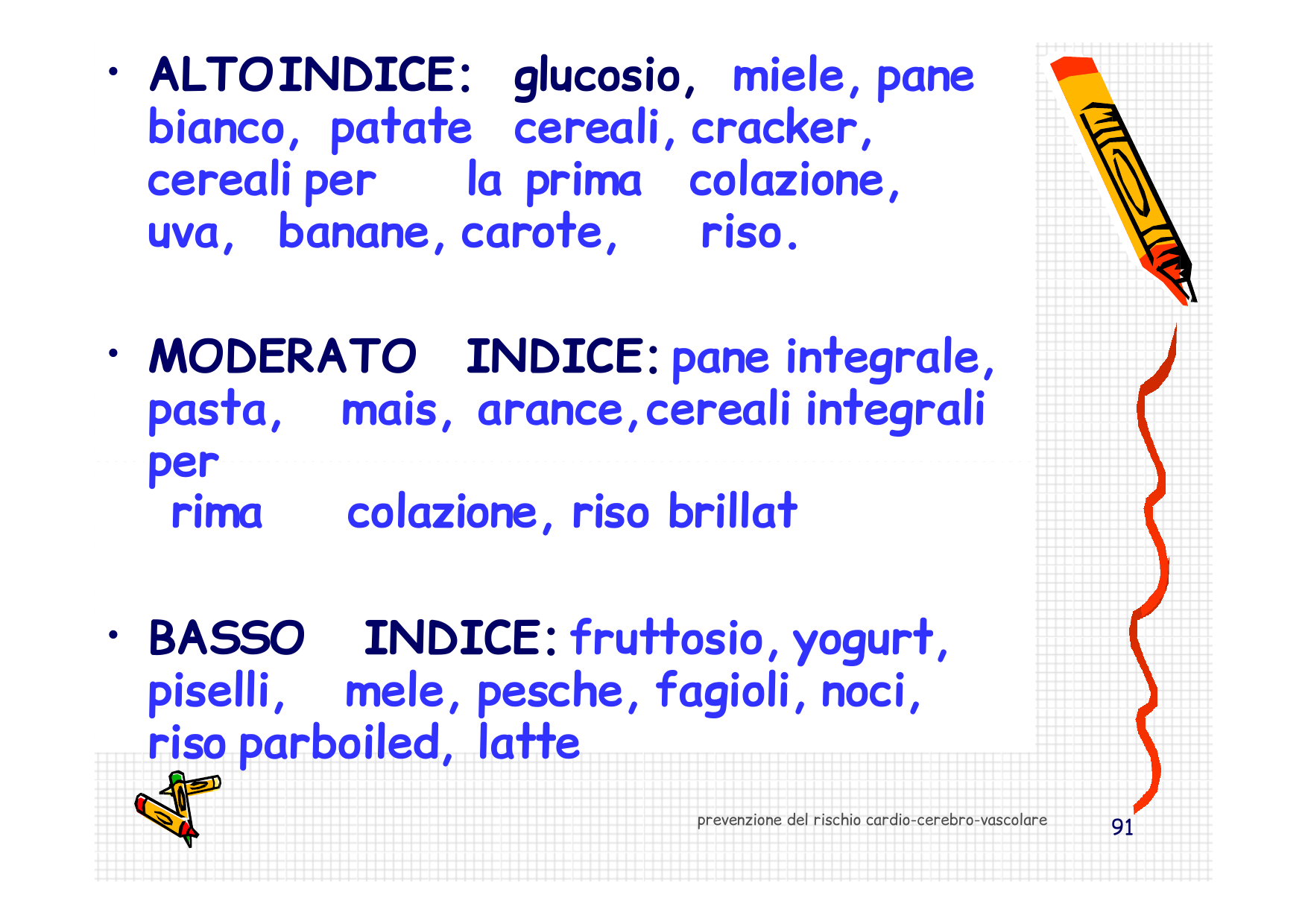

ALTO	INDICE:	glucosio,	miele,	pane bianco,	patate	cereali,		cracker,		cereali per	la	 prima	colazione,	 uva,	banane, carote,	 riso.

MODERATO	INDICE:	pane	integrale, pasta,	mais,	 arance,	cereali	integrali	per
rima	colazione,	riso	brillat

BASSO		INDICE:	fruttosio,	yogurt, piselli,	mele,	pesche,	fagioli,	noci,	riso parboiled,	latte

Provincia Milano 1

prevenzione del rischio cardio-cerebro-vascolare

91